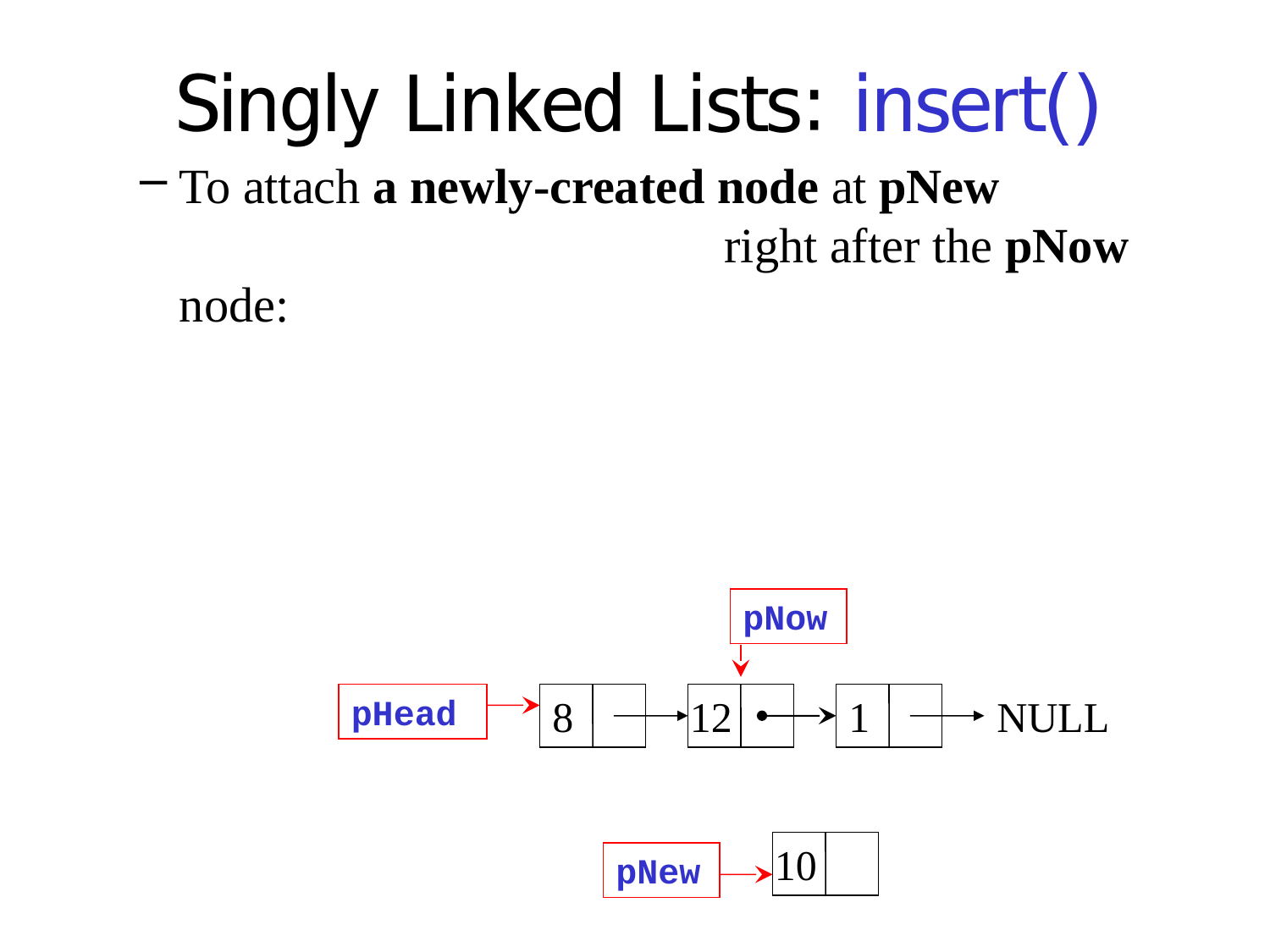

# Singly Linked Lists: insert()
To attach a newly-created node at pNew
				   right after the pNow node:
First set the `next’ member of struct at pNew
pNew–>pNext = pNow–>pNext;
Then point pNow’s next member to pNew.
pNow–>next = pNew;
pNow

pHead

8

12

1

NULL

10

pNew